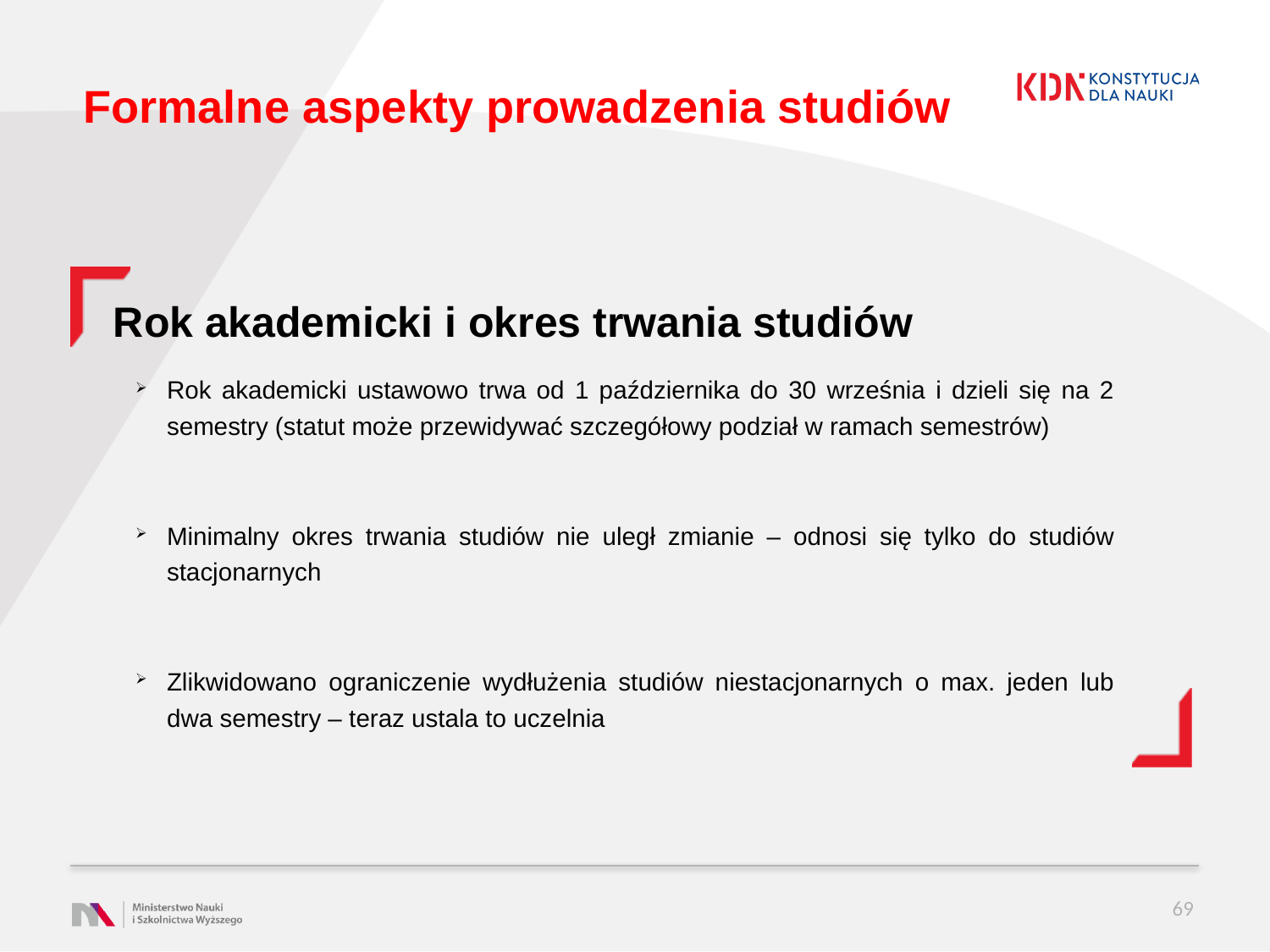

# Formalne aspekty prowadzenia studiów
Rok akademicki i okres trwania studiów
Rok akademicki ustawowo trwa od 1 października do 30 września i dzieli się na 2 semestry (statut może przewidywać szczegółowy podział w ramach semestrów)

Minimalny okres trwania studiów nie uległ zmianie – odnosi się tylko do studiów stacjonarnych

Zlikwidowano ograniczenie wydłużenia studiów niestacjonarnych o max. jeden lub dwa semestry – teraz ustala to uczelnia

69